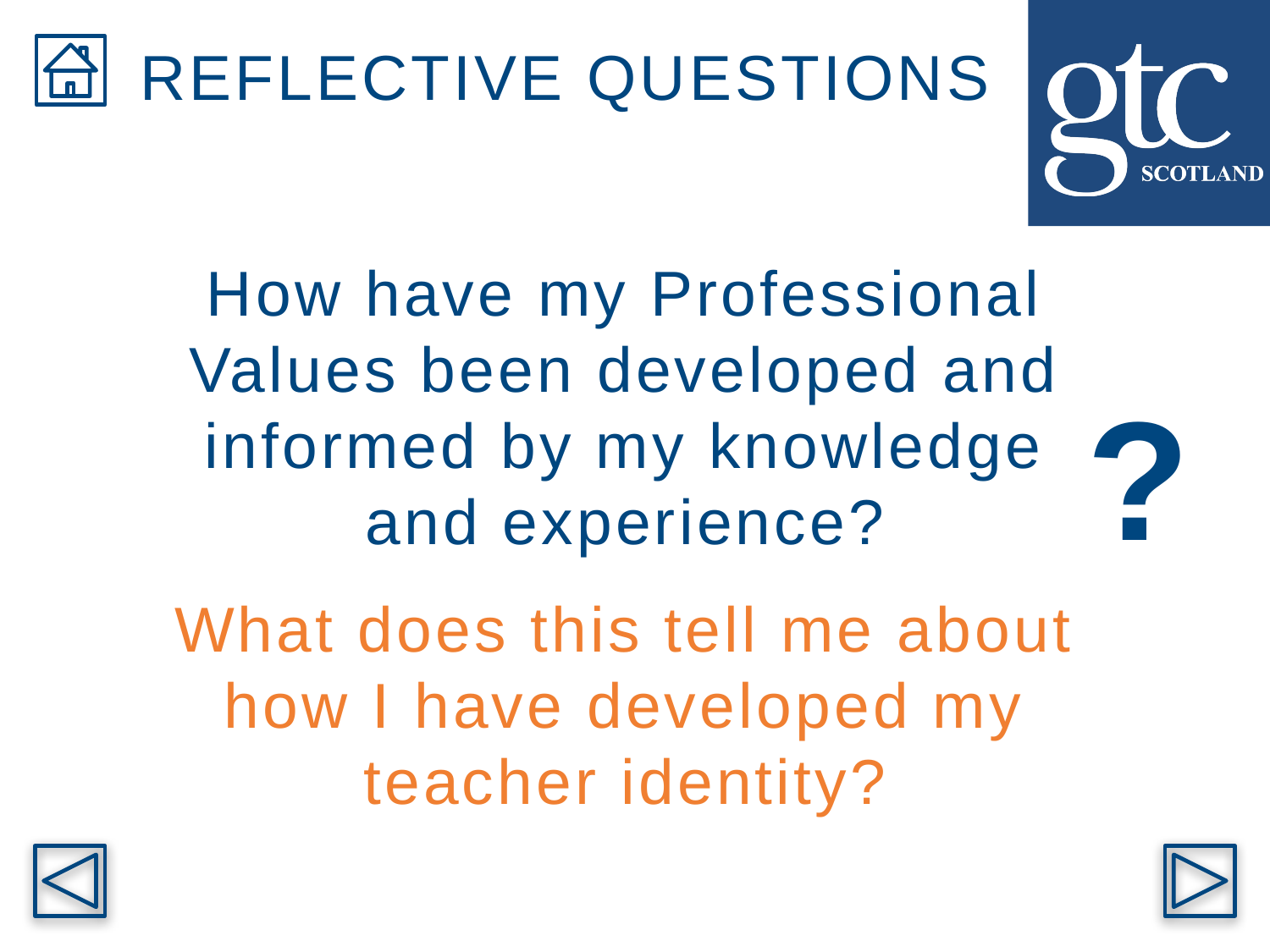

REFLECTIVE QUESTIONS

How have my Professional Values been developed and informed by my knowledge and experience?
?
What does this tell me about how I have developed my teacher identity?